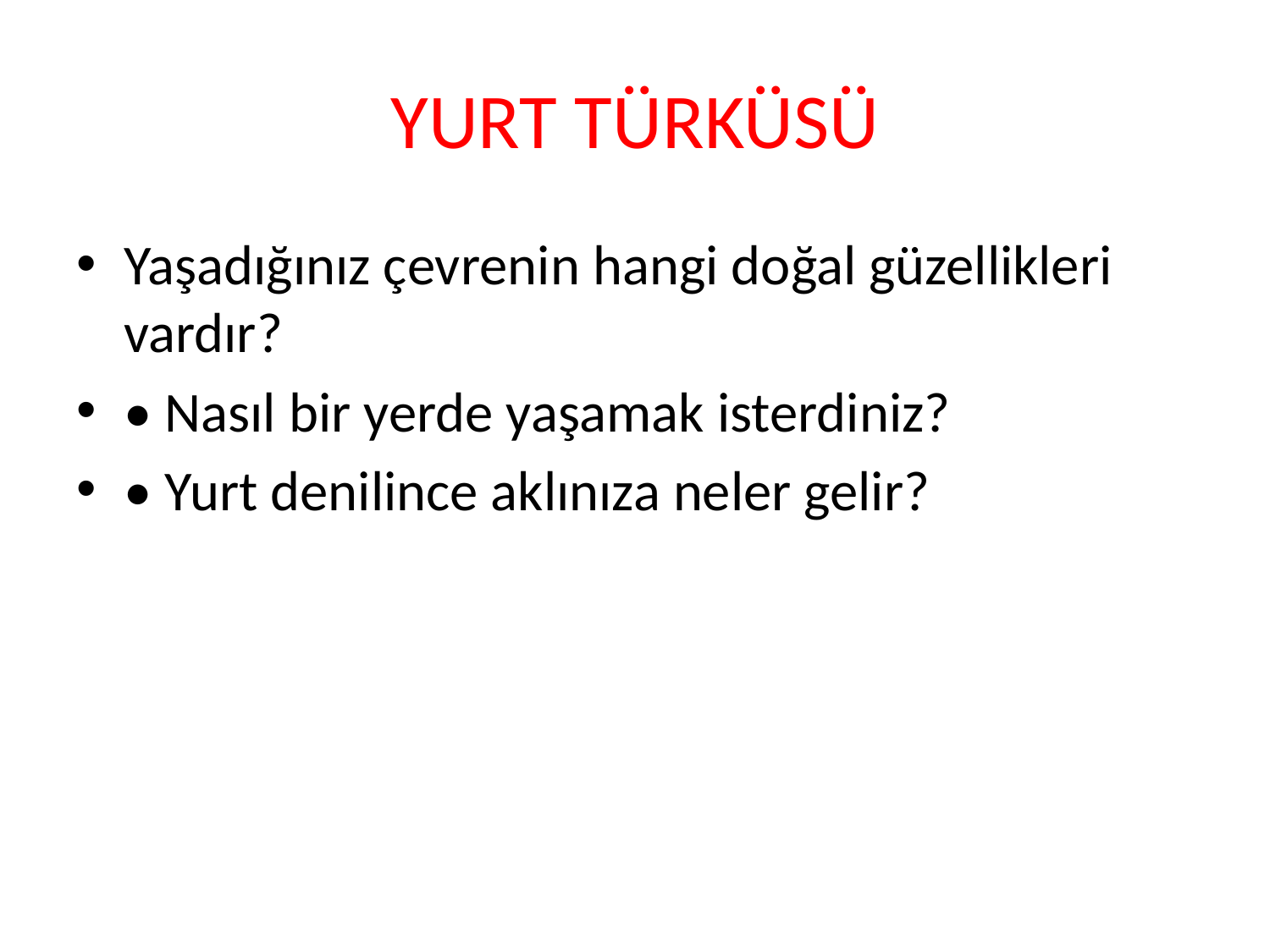

# YURT TÜRKÜSÜ
Yaşadığınız çevrenin hangi doğal güzellikleri vardır?
• Nasıl bir yerde yaşamak isterdiniz?
• Yurt denilince aklınıza neler gelir?